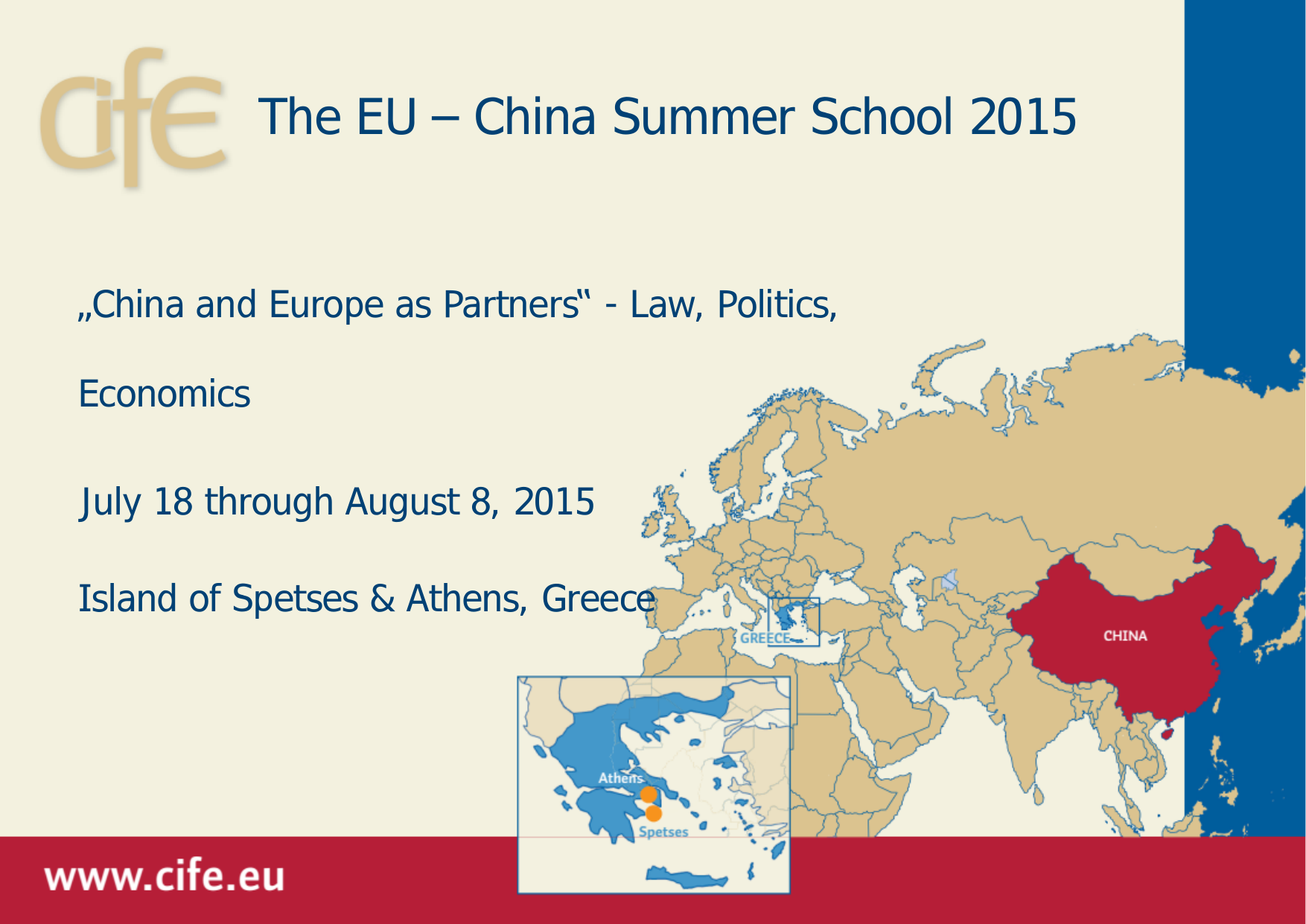

The EU – China Summer School 2015
„China and Europe as Partners“ - Law, Politics, Economics
July 18 through August 8, 2015
Island of Spetses & Athens, Greece